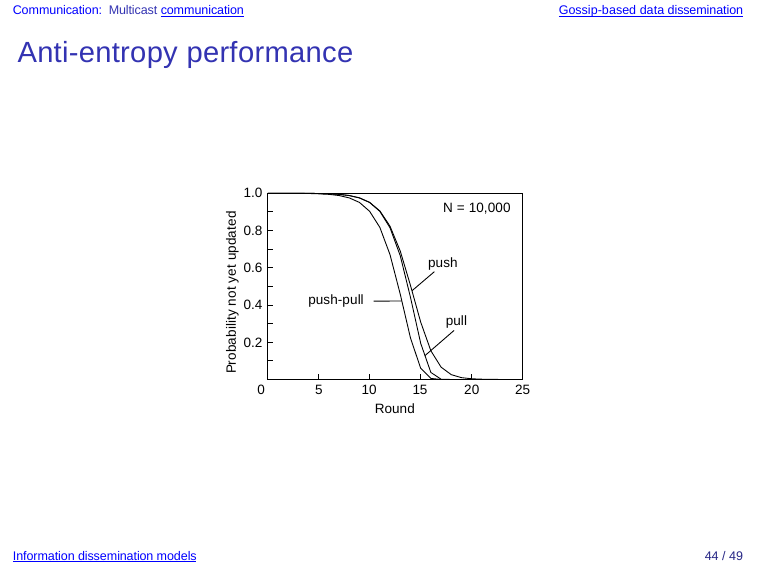

Communication: Multicast communication
Gossip-based data dissemination
Anti-entropy performance
1.0

N = 10,000
Probability not yet updated
0.8
push
0.6

push-pull
0.4
pull
0.2
5
10
15
20
25
0
Round
Information dissemination models
44 / 49